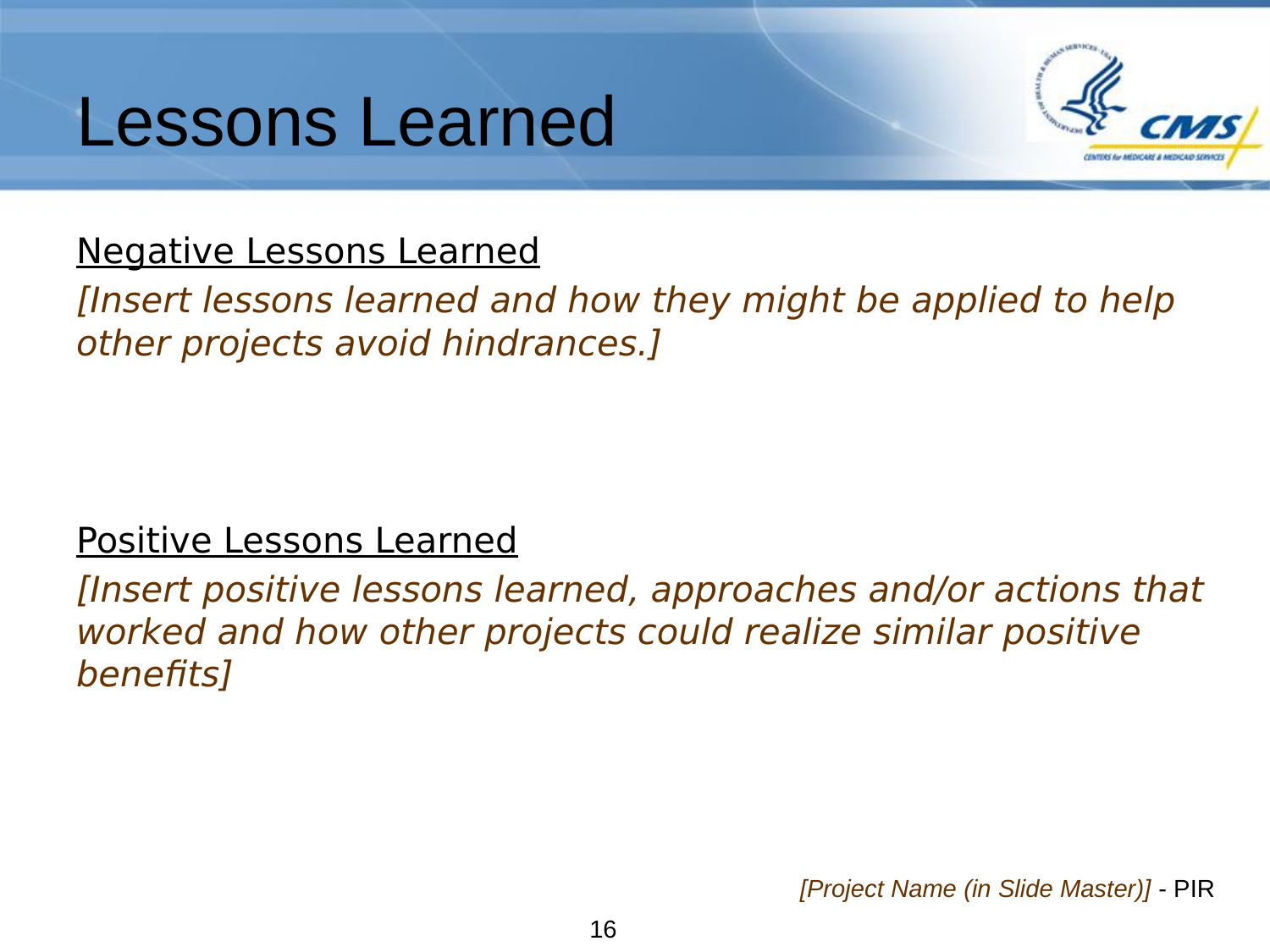

# Lessons Learned
Negative Lessons Learned
[Insert lessons learned and how they might be applied to help other projects avoid hindrances.]

Positive Lessons Learned
[Insert positive lessons learned, approaches and/or actions that worked and how other projects could realize similar positive benefits]

[Project Name (in Slide Master)] - PIR
16